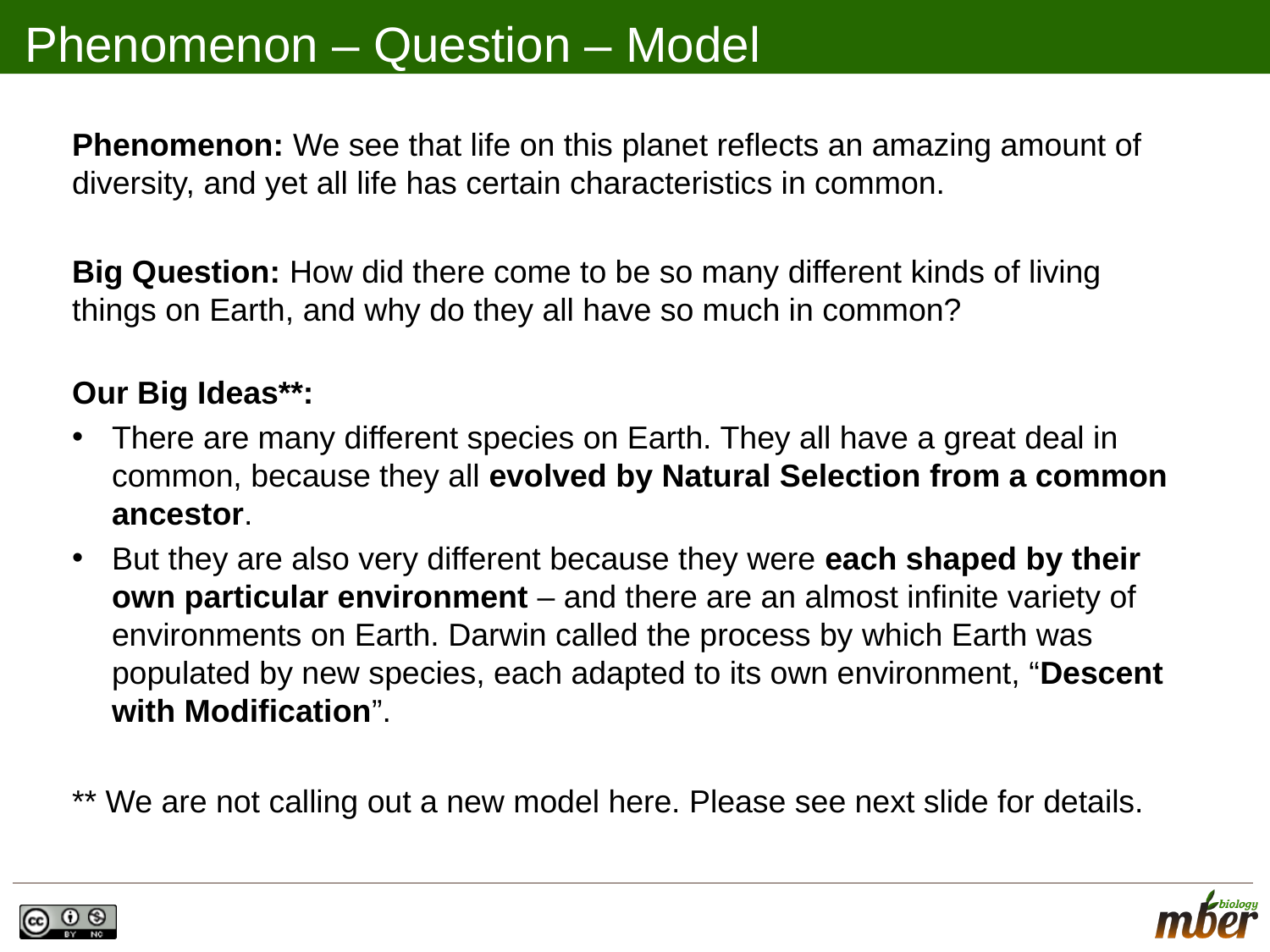

# Phenomenon – Question – Model
Phenomenon: We see that life on this planet reflects an amazing amount of diversity, and yet all life has certain characteristics in common.

Big Question: How did there come to be so many different kinds of living things on Earth, and why do they all have so much in common?

Our Big Ideas**:
There are many different species on Earth. They all have a great deal in common, because they all evolved by Natural Selection from a common ancestor.
But they are also very different because they were each shaped by their own particular environment – and there are an almost infinite variety of environments on Earth. Darwin called the process by which Earth was populated by new species, each adapted to its own environment, “Descent with Modification”.

** We are not calling out a new model here. Please see next slide for details.